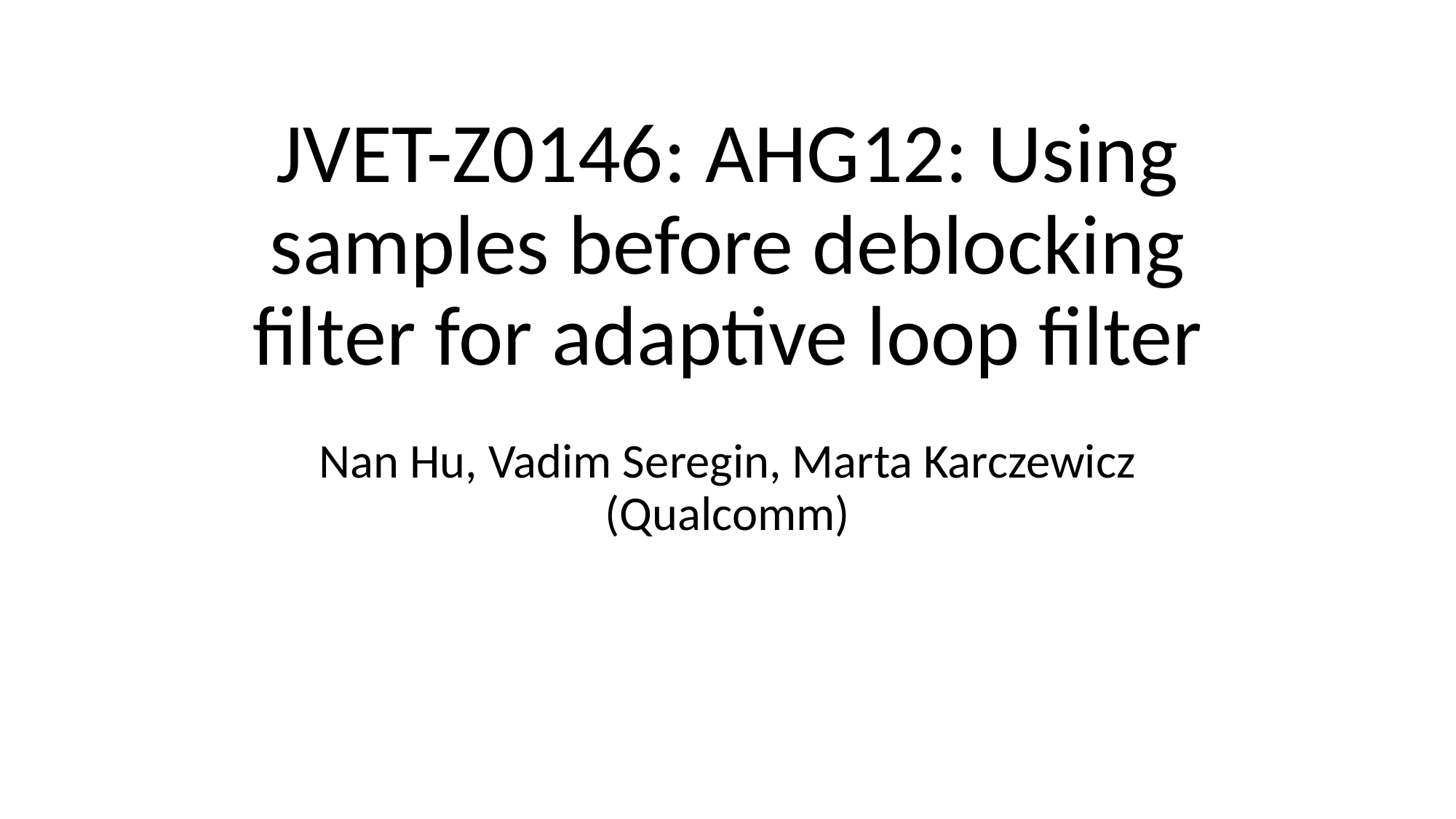

# JVET-Z0146: AHG12: Using samples before deblocking filter for adaptive loop filter
Nan Hu, Vadim Seregin, Marta Karczewicz (Qualcomm)